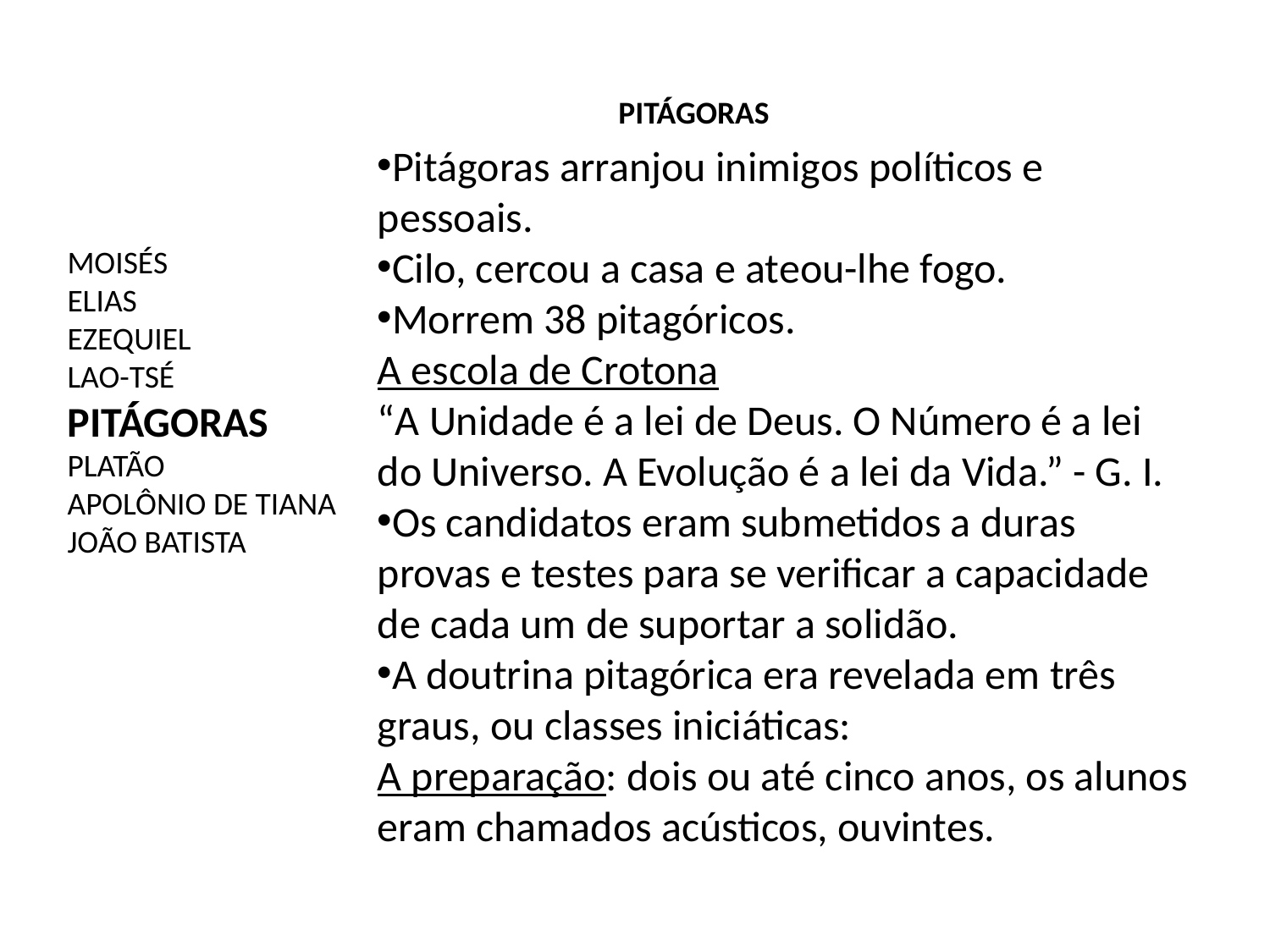

PITÁGORAS
Pitágoras arranjou inimigos políticos e pessoais.
Cilo, cercou a casa e ateou-lhe fogo.
Morrem 38 pitagóricos.
A escola de Crotona
“A Unidade é a lei de Deus. O Número é a lei do Universo. A Evolução é a lei da Vida.” - G. I.
Os candidatos eram submetidos a duras provas e testes para se verificar a capacidade de cada um de suportar a solidão.
A doutrina pitagórica era revelada em três graus, ou classes iniciáticas:
A preparação: dois ou até cinco anos, os alunos eram chamados acústicos, ouvintes.
MOISÉS
ELIAS
EZEQUIEL
LAO-TSÉ
PITÁGORAS
PLATÃO
APOLÔNIO DE TIANA
JOÃO BATISTA